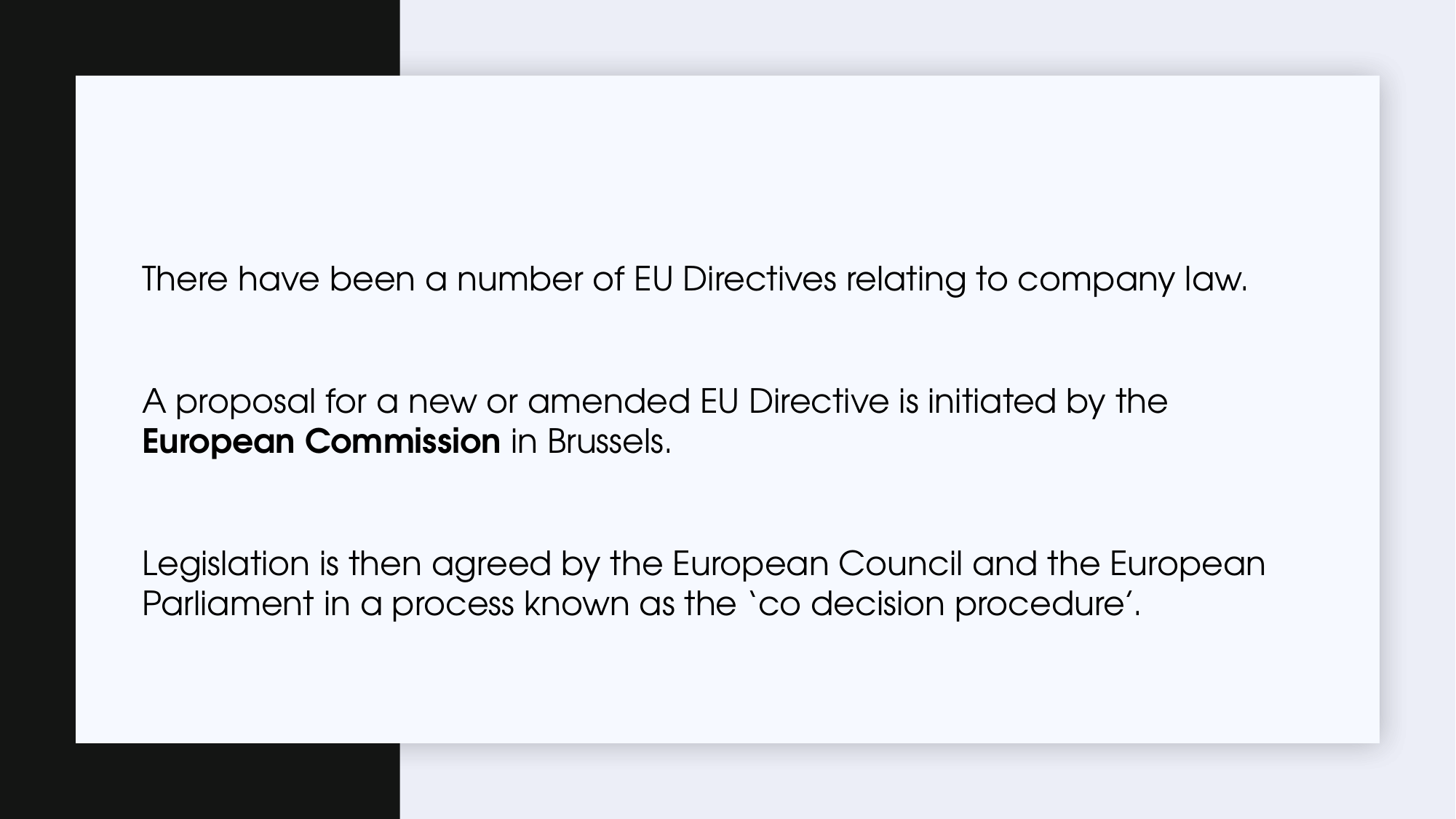

#
There have been a number of EU Directives relating to company law.

A proposal for a new or amended EU Directive is initiated by the European Commission in Brussels.

Legislation is then agreed by the European Council and the European Parliament in a process known as the ‘co decision procedure’.